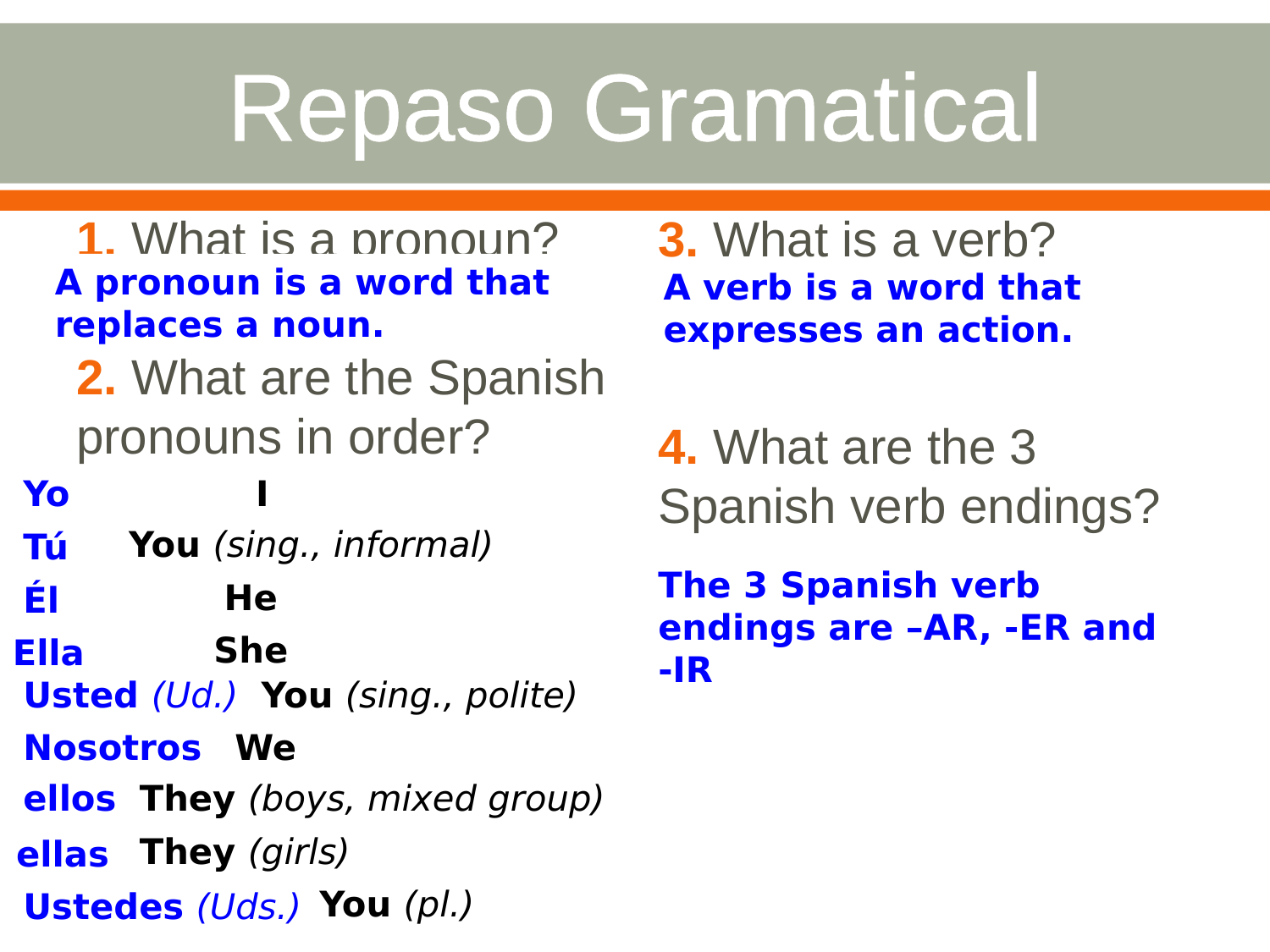

# Repaso Gramatical
1. What is a pronoun?

2. What are the Spanish pronouns in order?

3. What is a verb?

4. What are the 3 Spanish verb endings?
A pronoun is a word that replaces a noun.
A verb is a word that expresses an action.
Yo
I
You (sing., informal)
Tú
The 3 Spanish verb endings are –AR, -ER and -IR
He
Él
She
Ella
Usted (Ud.)
You (sing., polite)
Nosotros
We
ellos
They (boys, mixed group)
They (girls)
ellas
You (pl.)
Ustedes (Uds.)